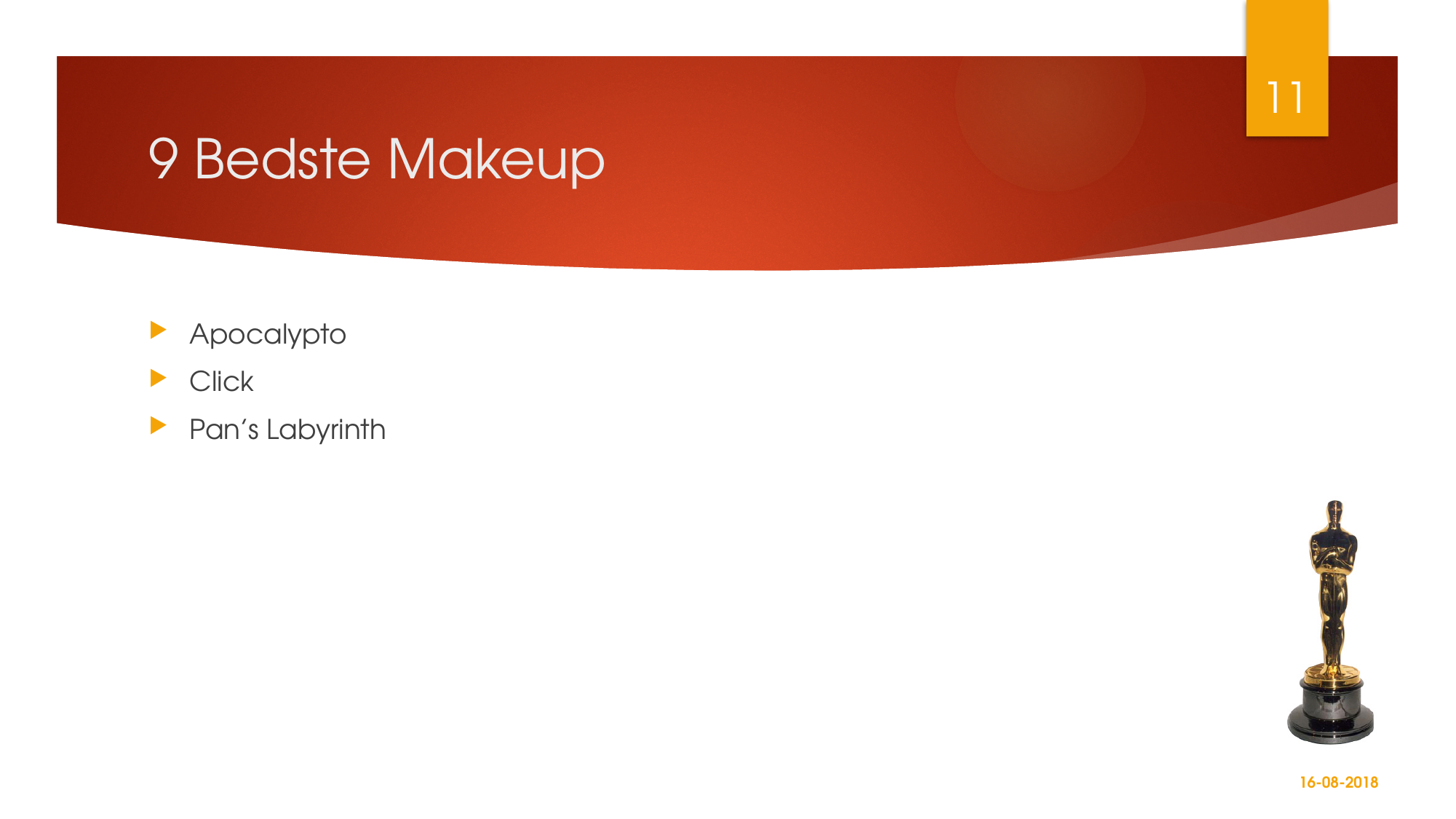

11
# 9 Bedste Makeup
Apocalypto
Click
Pan’s Labyrinth
16-08-2018